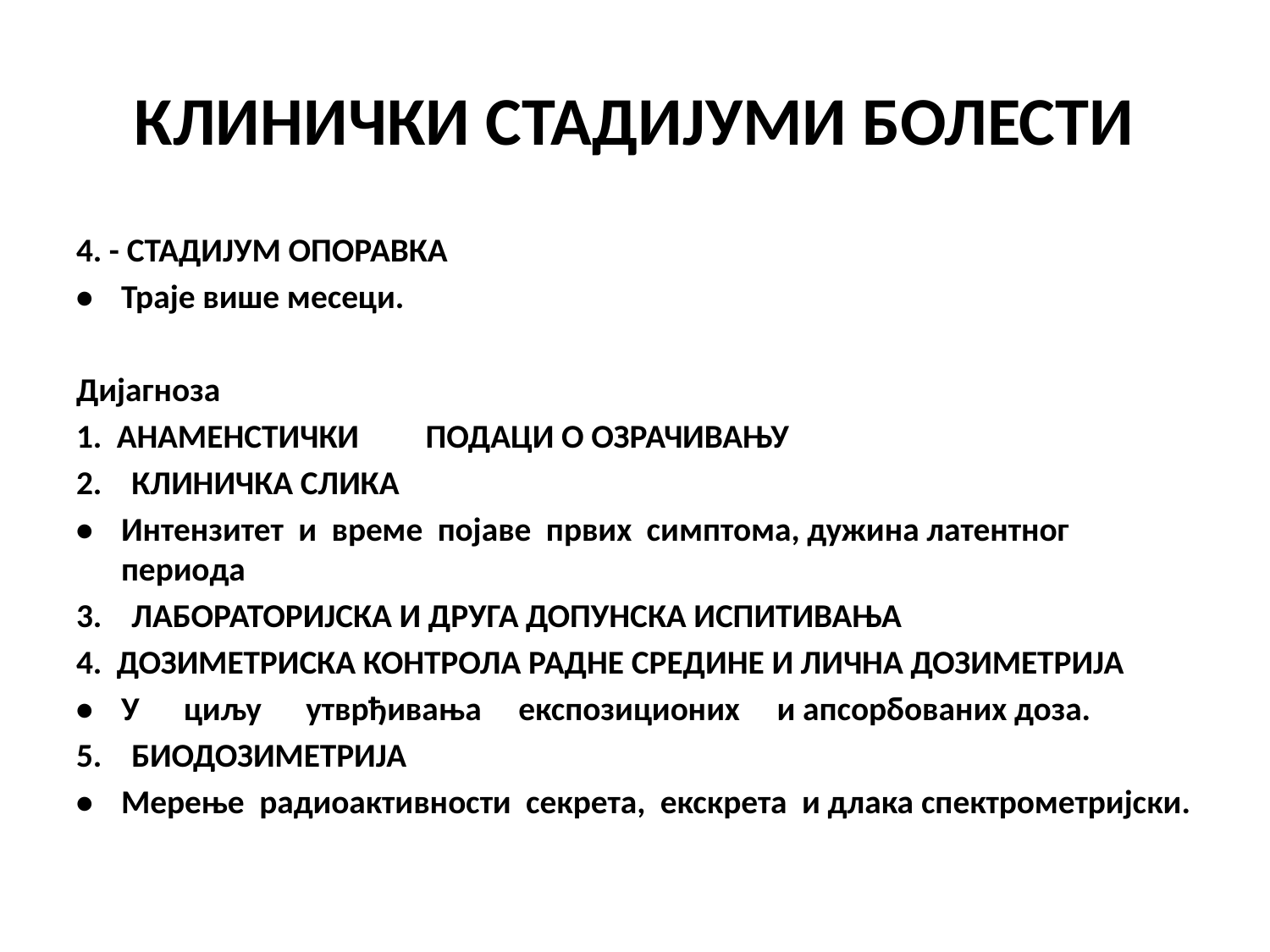

# КЛИНИЧКИ СТАДИЈУМИ БОЛЕСТИ
4. - СТАДИЈУМ ОПОРАВКА
•	Траје више месеци.

Дијагноза
1.  АНАМЕНСТИЧКИ         ПОДАЦИ О ОЗРАЧИВАЊУ
2.    КЛИНИЧКА СЛИКА
•	Интензитет  и  време  појаве  првих  симптома, дужина латентног периода
3.    ЛАБОРАТОРИЈСКА И ДРУГА ДОПУНСКА ИСПИТИВАЊА
4.  ДОЗИМЕТРИСКА КОНТРОЛА РАДНЕ СРЕДИНЕ И ЛИЧНА ДОЗИМЕТРИЈА
•	У      циљу      утврђивања     експозиционих     и апсорбованих доза.
5.    БИОДОЗИМЕТРИЈА
•	Мерење  радиоактивности  секрета,  екскрета  и длака спектрометријски.